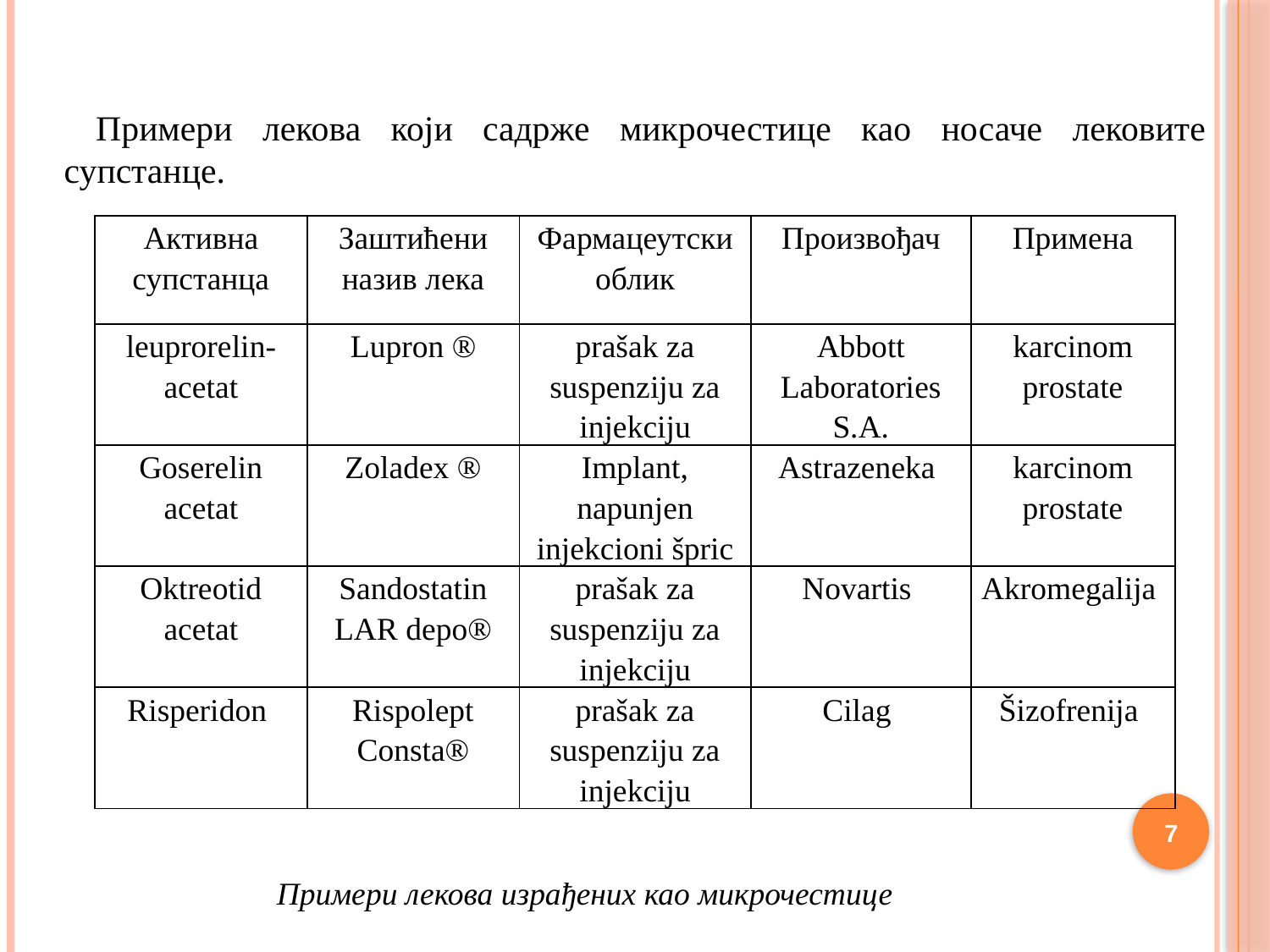

Примери лекова који садрже микрочестице као носаче лековите супстанце.
| Активна супстанца | Заштићени назив лека | Фармацеутски облик | Произвођач | Примена |
| --- | --- | --- | --- | --- |
| leuprorelin-acetat | Lupron ® | prašak za suspenziju za injekciju | Abbott Laboratories S.A. | karcinom prostate |
| Goserelin acetat | Zoladex ® | Implant, napunjen injekcioni špric | Astrazeneka | karcinom prostate |
| Oktreotid acetat | Sandostatin LAR depo® | prašak za suspenziju za injekciju | Novartis | Akromegalija |
| Risperidon | Rispolept Consta® | prašak za suspenziju za injekciju | Cilag | Šizofrenija |
7
Примери лекова израђених као микрочестице